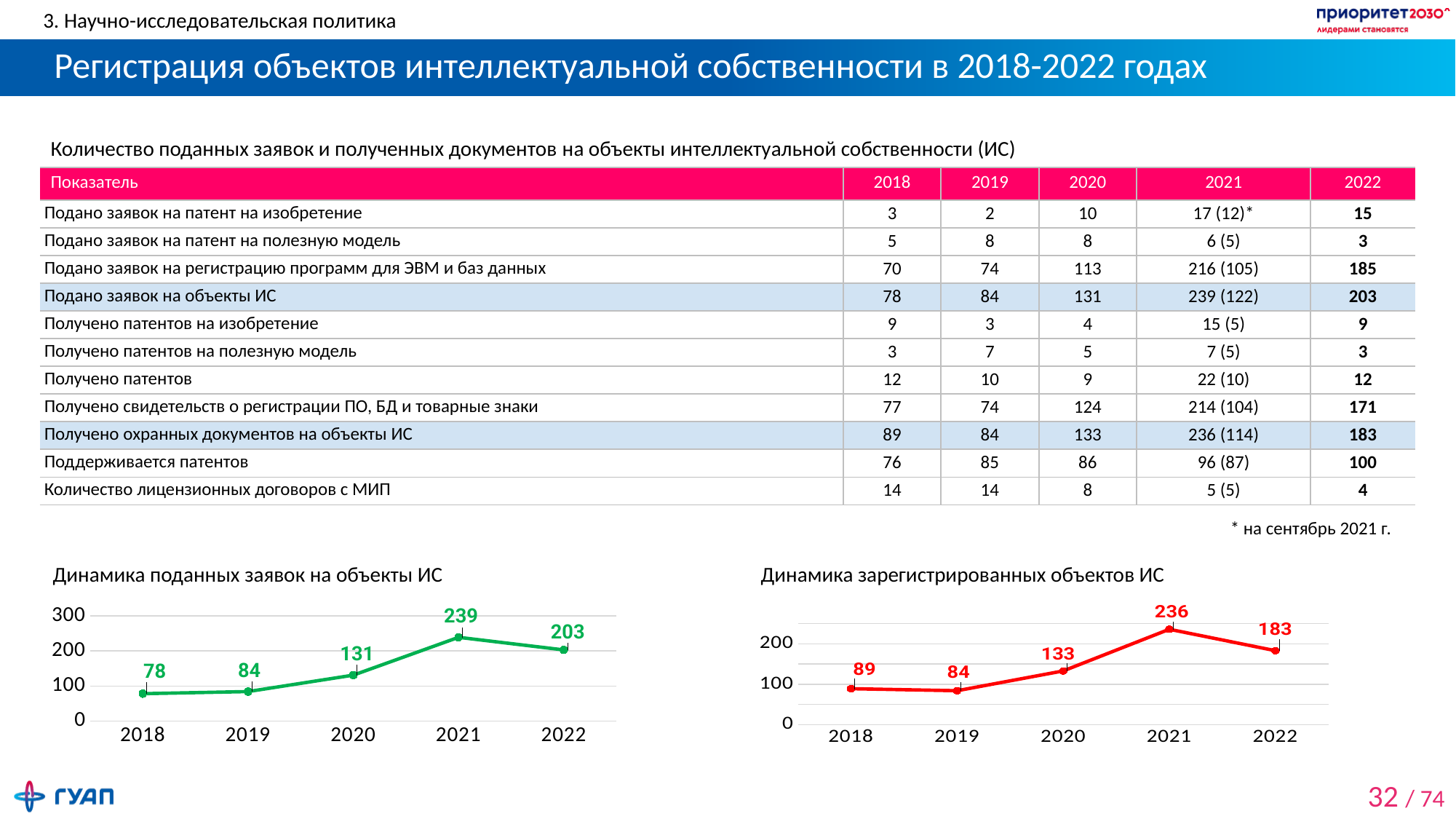

3. Научно-исследовательская политика
# Регистрация объектов интеллектуальной собственности в 2018-2022 годах
| Количество поданных заявок и полученных документов на объекты интеллектуальной собственности (ИС) |  |  |  |  |  |
| --- | --- | --- | --- | --- | --- |
| Показатель | 2018 | 2019 | 2020 | 2021 | 2022 |
| Подано заявок на патент на изобретение | 3 | 2 | 10 | 17 (12)\* | 15 |
| Подано заявок на патент на полезную модель | 5 | 8 | 8 | 6 (5) | 3 |
| Подано заявок на регистрацию программ для ЭВМ и баз данных | 70 | 74 | 113 | 216 (105) | 185 |
| Подано заявок на объекты ИС | 78 | 84 | 131 | 239 (122) | 203 |
| Получено патентов на изобретение | 9 | 3 | 4 | 15 (5) | 9 |
| Получено патентов на полезную модель | 3 | 7 | 5 | 7 (5) | 3 |
| Получено патентов | 12 | 10 | 9 | 22 (10) | 12 |
| Получено свидетельств о регистрации ПО, БД и товарные знаки | 77 | 74 | 124 | 214 (104) | 171 |
| Получено охранных документов на объекты ИС | 89 | 84 | 133 | 236 (114) | 183 |
| Поддерживается патентов | 76 | 85 | 86 | 96 (87) | 100 |
| Количество лицензионных договоров с МИП | 14 | 14 | 8 | 5 (5) | 4 |
* на сентябрь 2021 г.
Динамика поданных заявок на объекты ИС
Динамика зарегистрированных объектов ИС

### Chart

| Category | 2018 |
|---|---|
| 2018 | 78.0 |
| 2019 | 84.0 |
| 2020 | 131.0 |
| 2021 | 239.0 |
| 2022 | 203.0 |

### Chart

| Category | 2018 |
|---|---|
| 2018 | 89.0 |
| 2019 | 84.0 |
| 2020 | 133.0 |
| 2021 | 236.0 |
| 2022 | 183.0 |